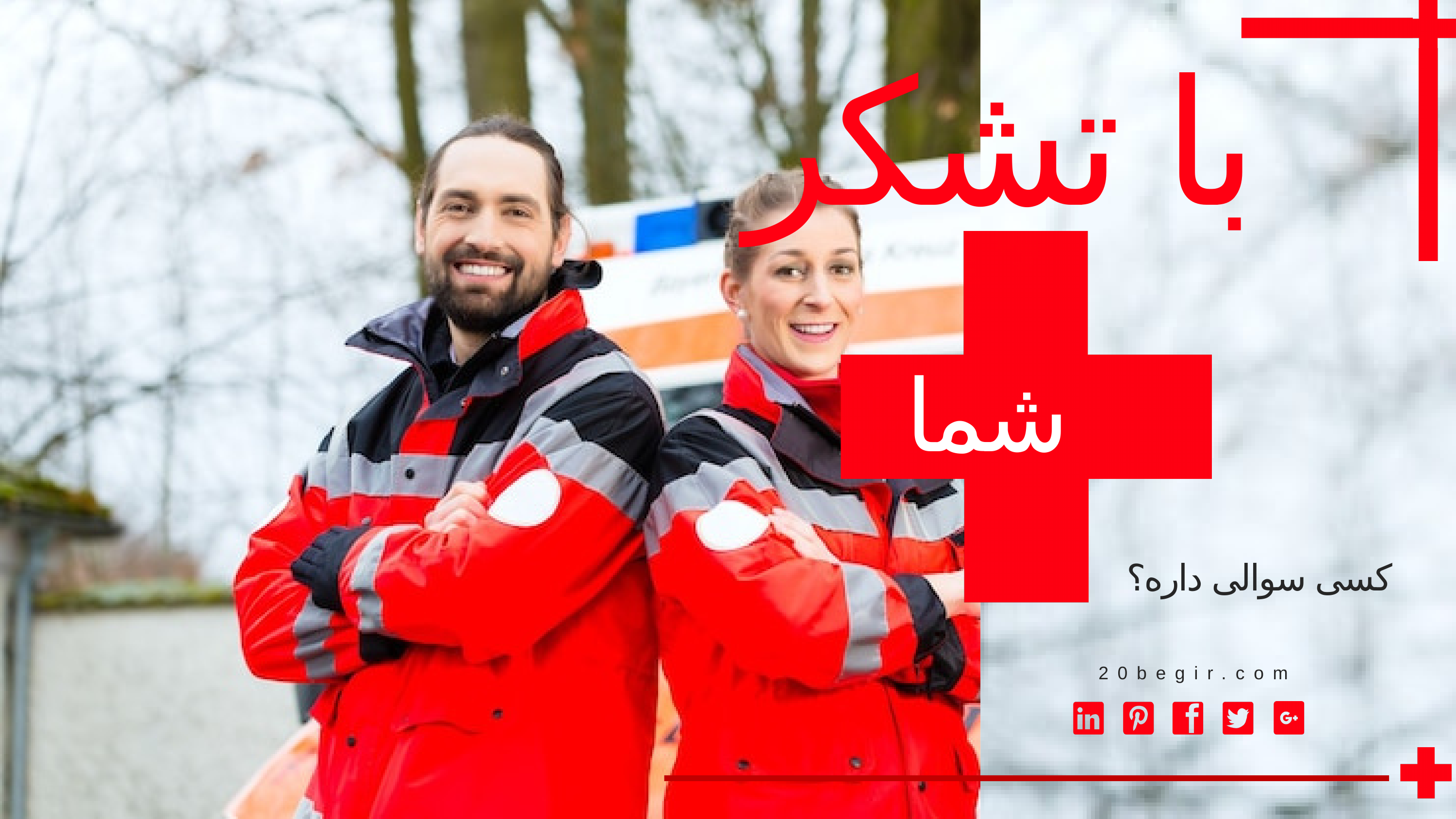

با تشکر

شما
کسی سوالی داره؟
20begir.com